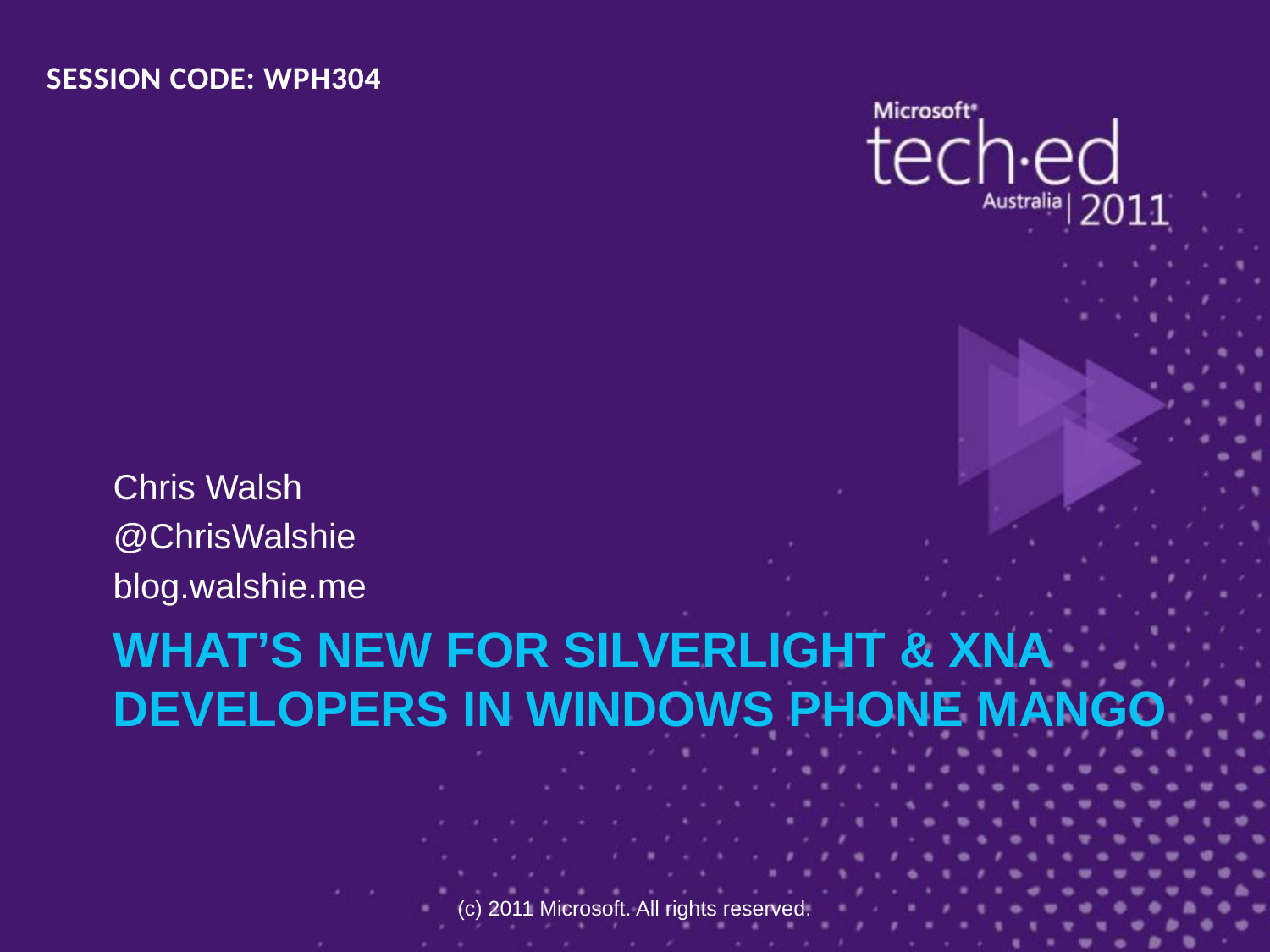

SESSION CODE: WPH304
Chris Walsh
@ChrisWalshie
blog.walshie.me
# What’s new for Silverlight & XNA developers in Windows Phone Mango
(c) 2011 Microsoft. All rights reserved.